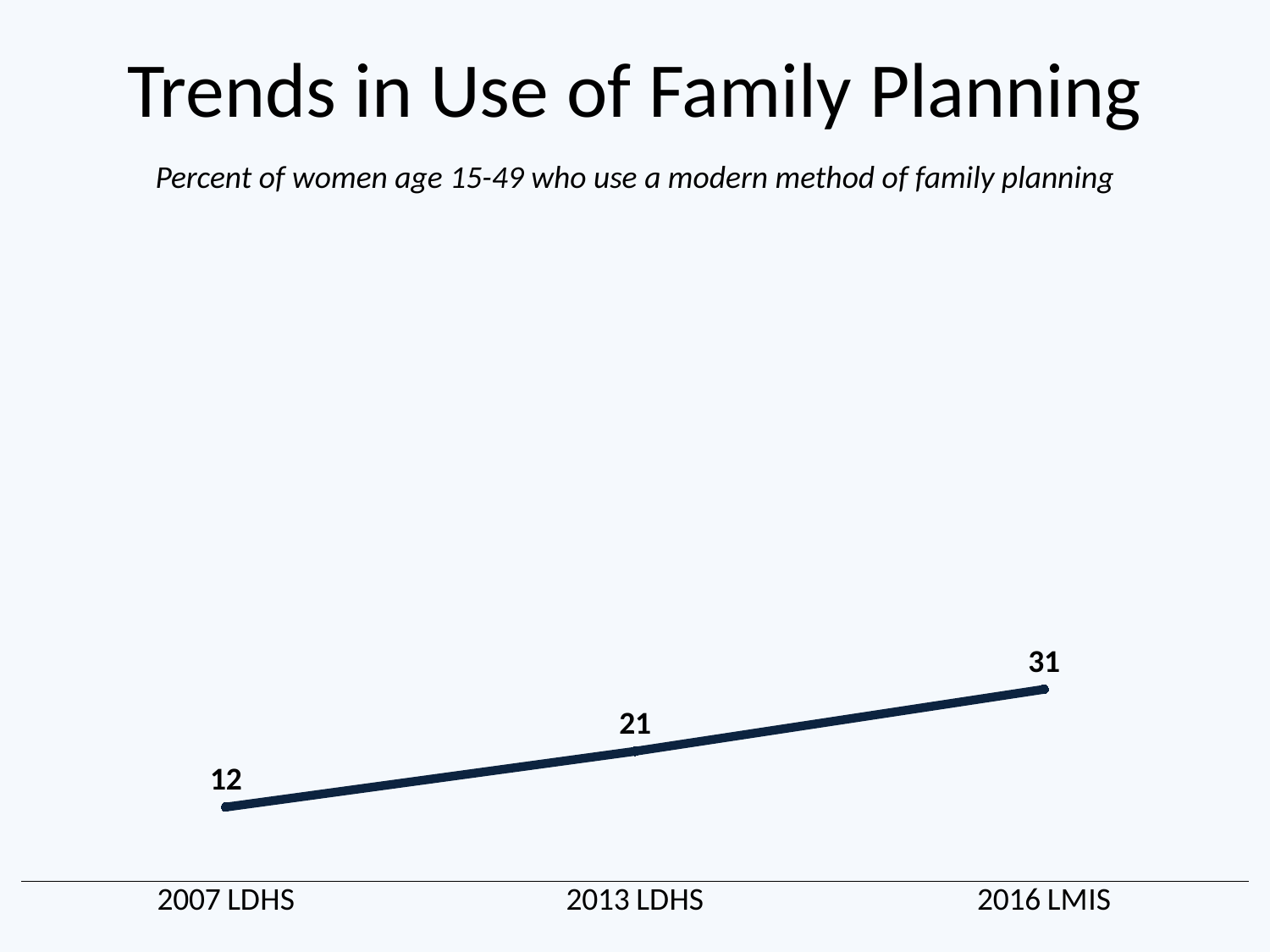

# Trends in Use of Family Planning
Percent of women age 15-49 who use a modern method of family planning

### Chart

| Category | Any modern  method |
|---|---|
| 2007 LDHS | 12.0 |
| 2013 LDHS | 21.0 |
| 2016 LMIS | 31.0 |